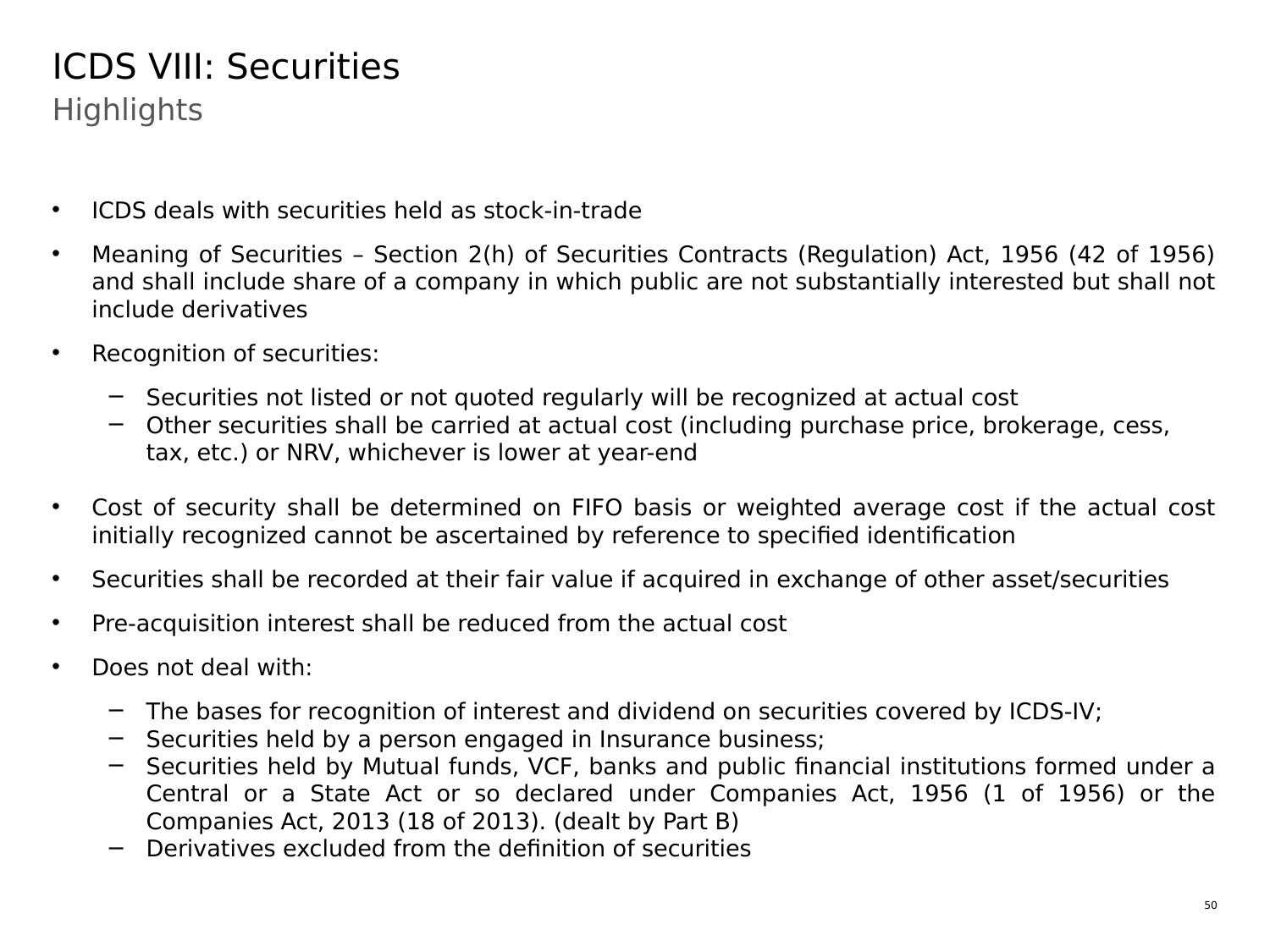

# ICDS VIII: Securities
Highlights
ICDS deals with securities held as stock-in-trade
Meaning of Securities – Section 2(h) of Securities Contracts (Regulation) Act, 1956 (42 of 1956) and shall include share of a company in which public are not substantially interested but shall not include derivatives
Recognition of securities:
Securities not listed or not quoted regularly will be recognized at actual cost
Other securities shall be carried at actual cost (including purchase price, brokerage, cess, tax, etc.) or NRV, whichever is lower at year-end

Cost of security shall be determined on FIFO basis or weighted average cost if the actual cost initially recognized cannot be ascertained by reference to specified identification
Securities shall be recorded at their fair value if acquired in exchange of other asset/securities
Pre-acquisition interest shall be reduced from the actual cost
Does not deal with:
The bases for recognition of interest and dividend on securities covered by ICDS-IV;
Securities held by a person engaged in Insurance business;
Securities held by Mutual funds, VCF, banks and public financial institutions formed under a Central or a State Act or so declared under Companies Act, 1956 (1 of 1956) or the Companies Act, 2013 (18 of 2013). (dealt by Part B)
Derivatives excluded from the definition of securities